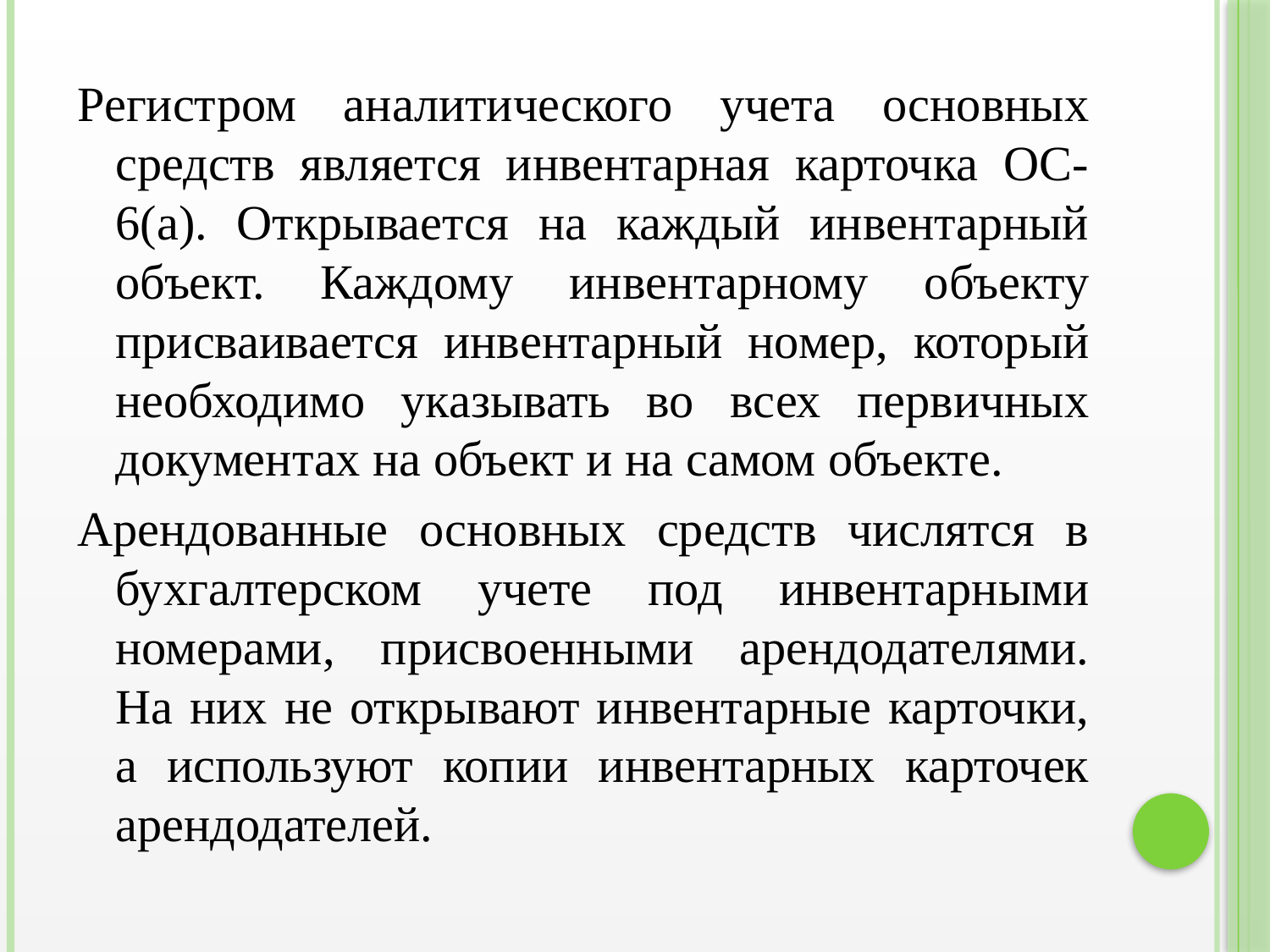

Регистром аналитического учета основных средств является инвентарная карточка ОС-6(а). Открывается на каждый инвентарный объект. Каждому инвентарному объекту присваивается инвентарный номер, который необходимо указывать во всех первичных документах на объект и на самом объекте.
Арендованные основных средств числятся в бухгалтерском учете под инвентарными номерами, присвоенными арендодателями. На них не открывают инвентарные карточки, а используют копии инвентарных карточек арендодателей.